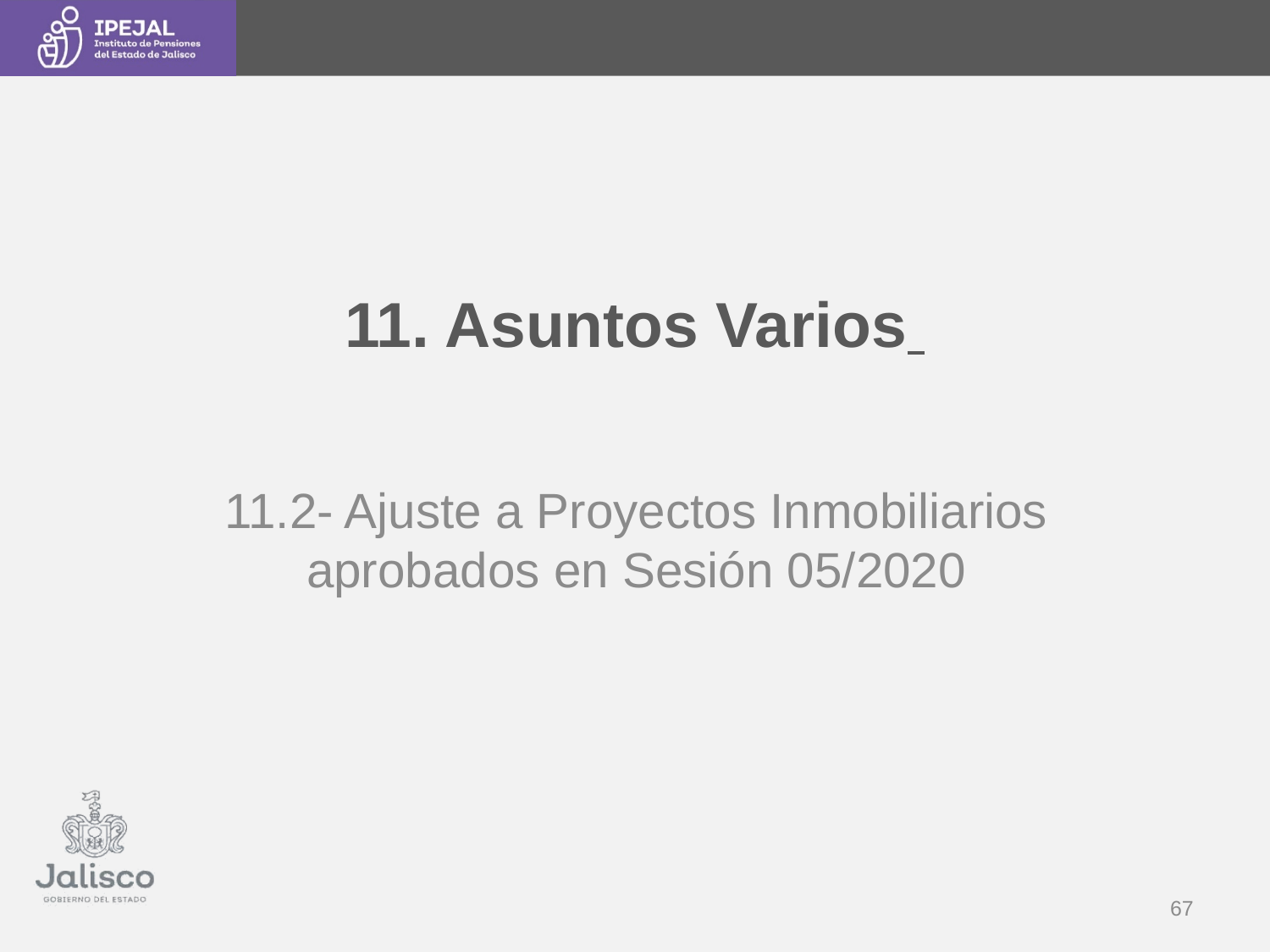

# 11. Asuntos Varios
11.2- Ajuste a Proyectos Inmobiliarios aprobados en Sesión 05/2020
67